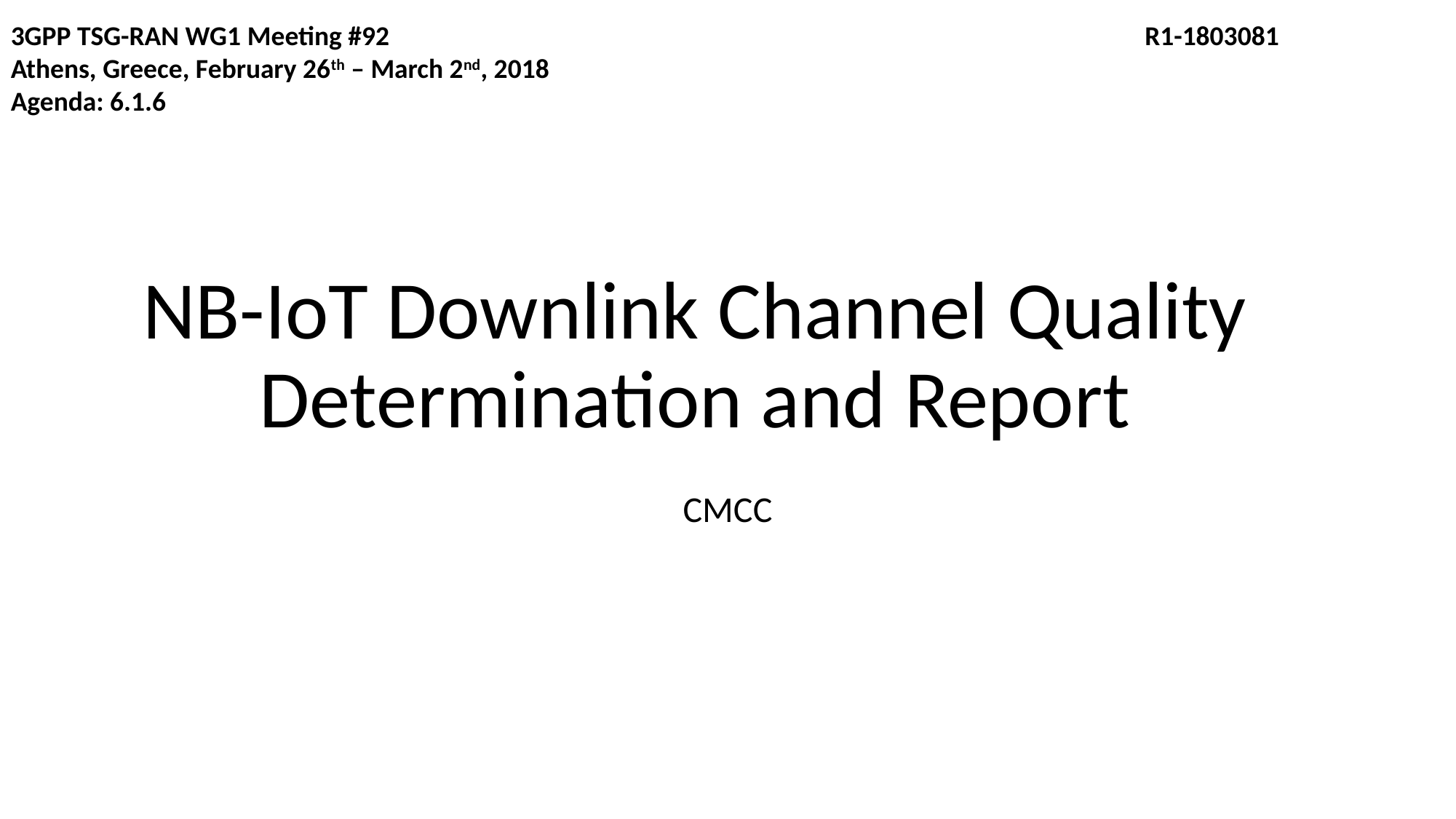

3GPP TSG-RAN WG1 Meeting #92			        	                                                            R1-1803081
Athens, Greece, February 26th – March 2nd, 2018
Agenda: 6.1.6
# NB-IoT Downlink Channel Quality Determination and Report
CMCC